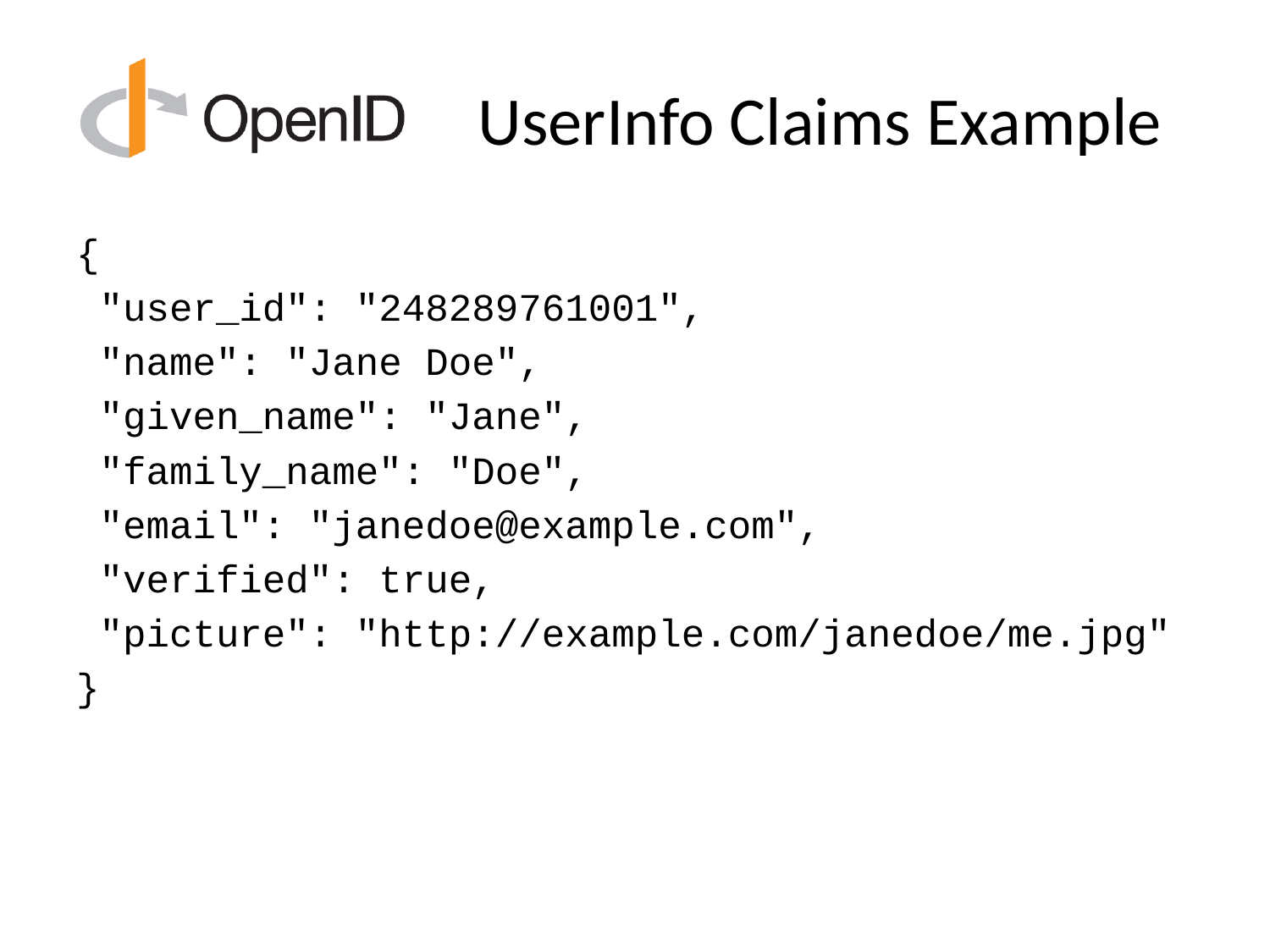

# UserInfo Claims Example
{
 "user_id": "248289761001",
 "name": "Jane Doe",
 "given_name": "Jane",
 "family_name": "Doe",
 "email": "janedoe@example.com",
 "verified": true,
 "picture": "http://example.com/janedoe/me.jpg"
}